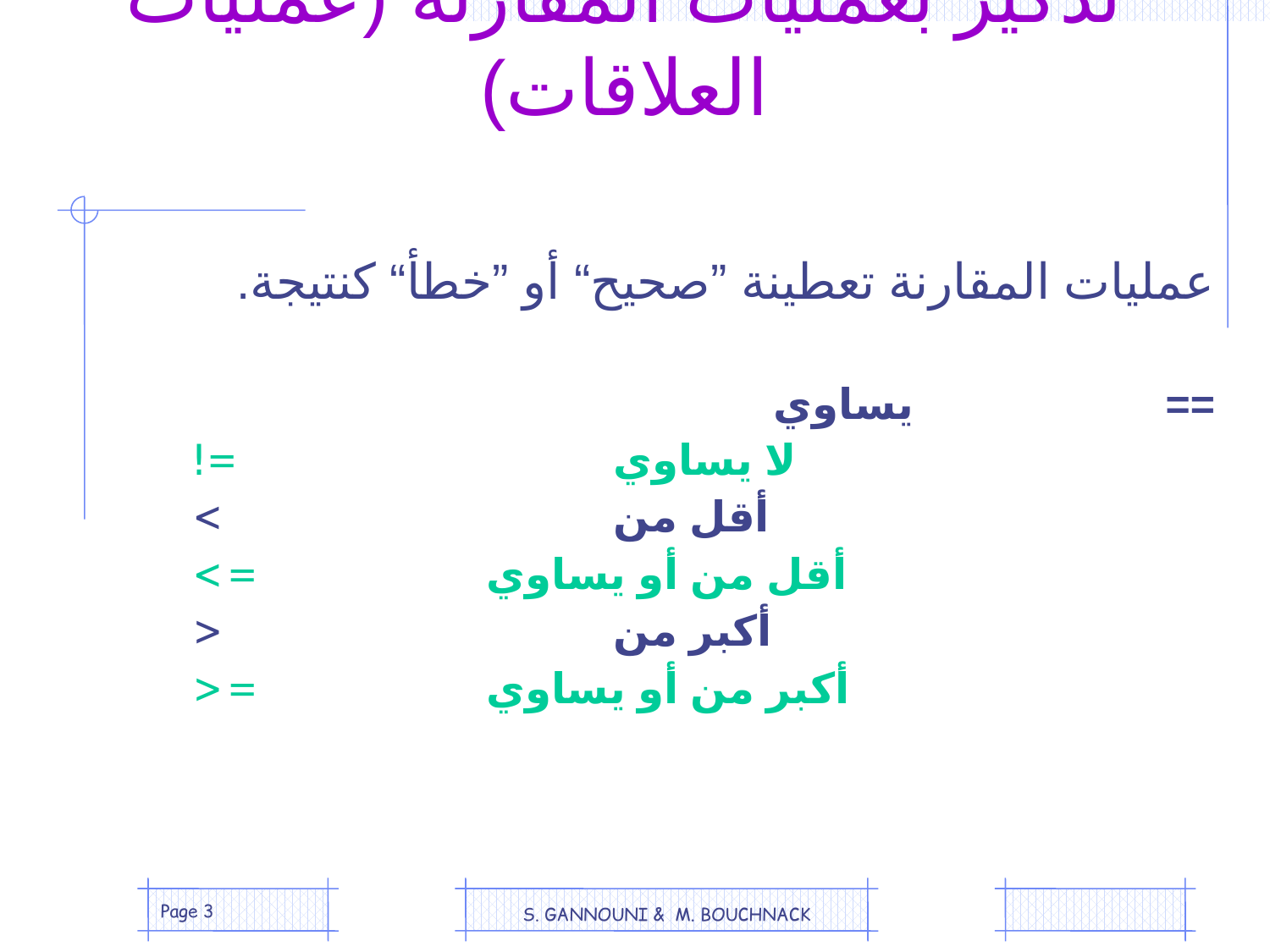

# تذكير بعمليات المقارنة (عمليات العلاقات)
عمليات المقارنة تعطينة ”صحيح“ أو ”خطأ“ كنتيجة.

	==			يساوي
!=			لا يساوي
<				أقل من
<=		أقل من أو يساوي
>				أكبر من
>=		أكبر من أو يساوي

Page 3
S. GANNOUNI &  M. BOUCHNACK